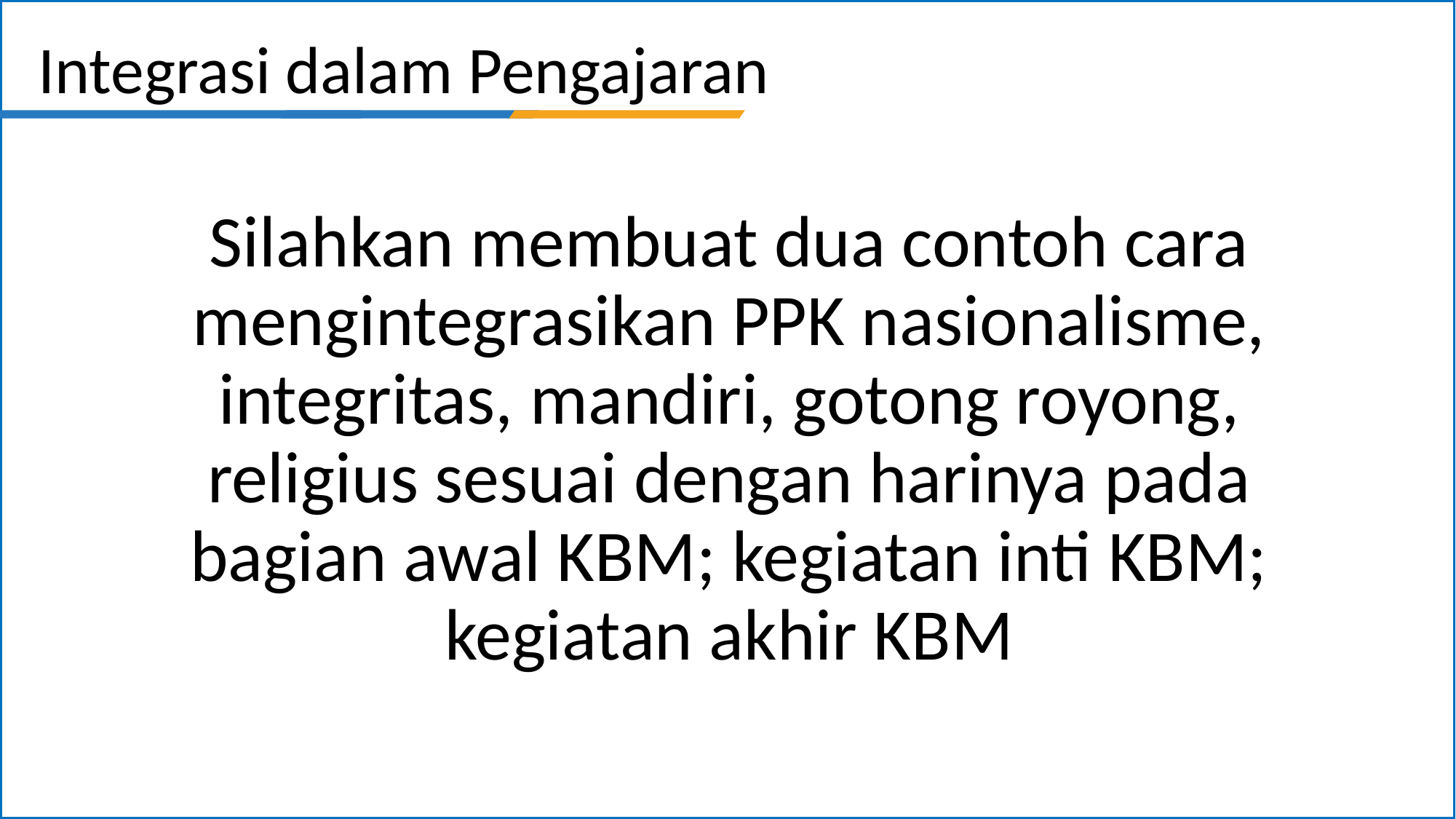

# Integrasi dalam Pengajaran

Silahkan membuat dua contoh cara mengintegrasikan PPK nasionalisme, integritas, mandiri, gotong royong, religius sesuai dengan harinya pada bagian awal KBM; kegiatan inti KBM; kegiatan akhir KBM